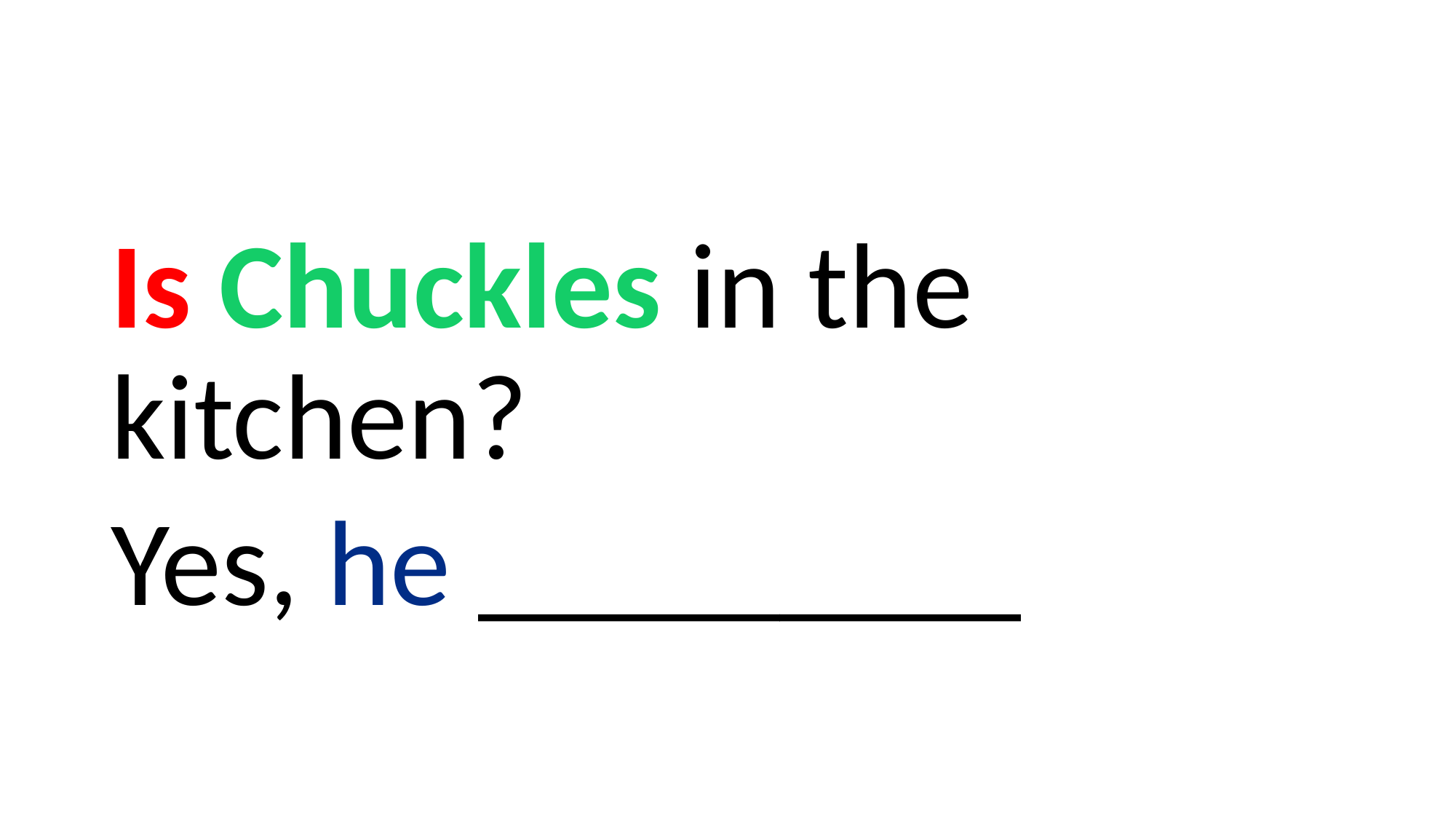

#
Is Chuckles in the kitchen?
Yes, he _________